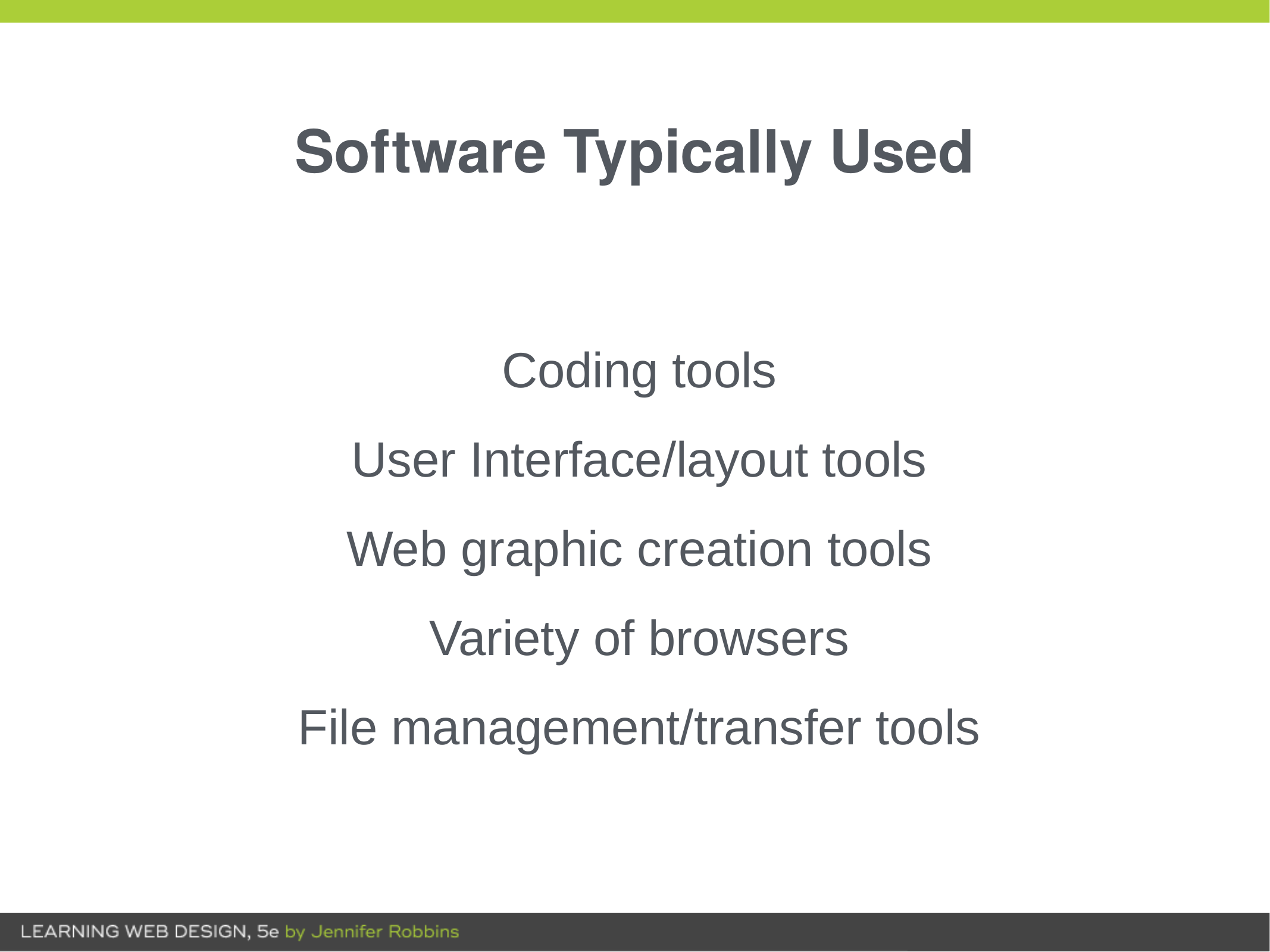

# Software Typically Used
Coding tools
User Interface/layout tools
Web graphic creation tools
Variety of browsers
File management/transfer tools